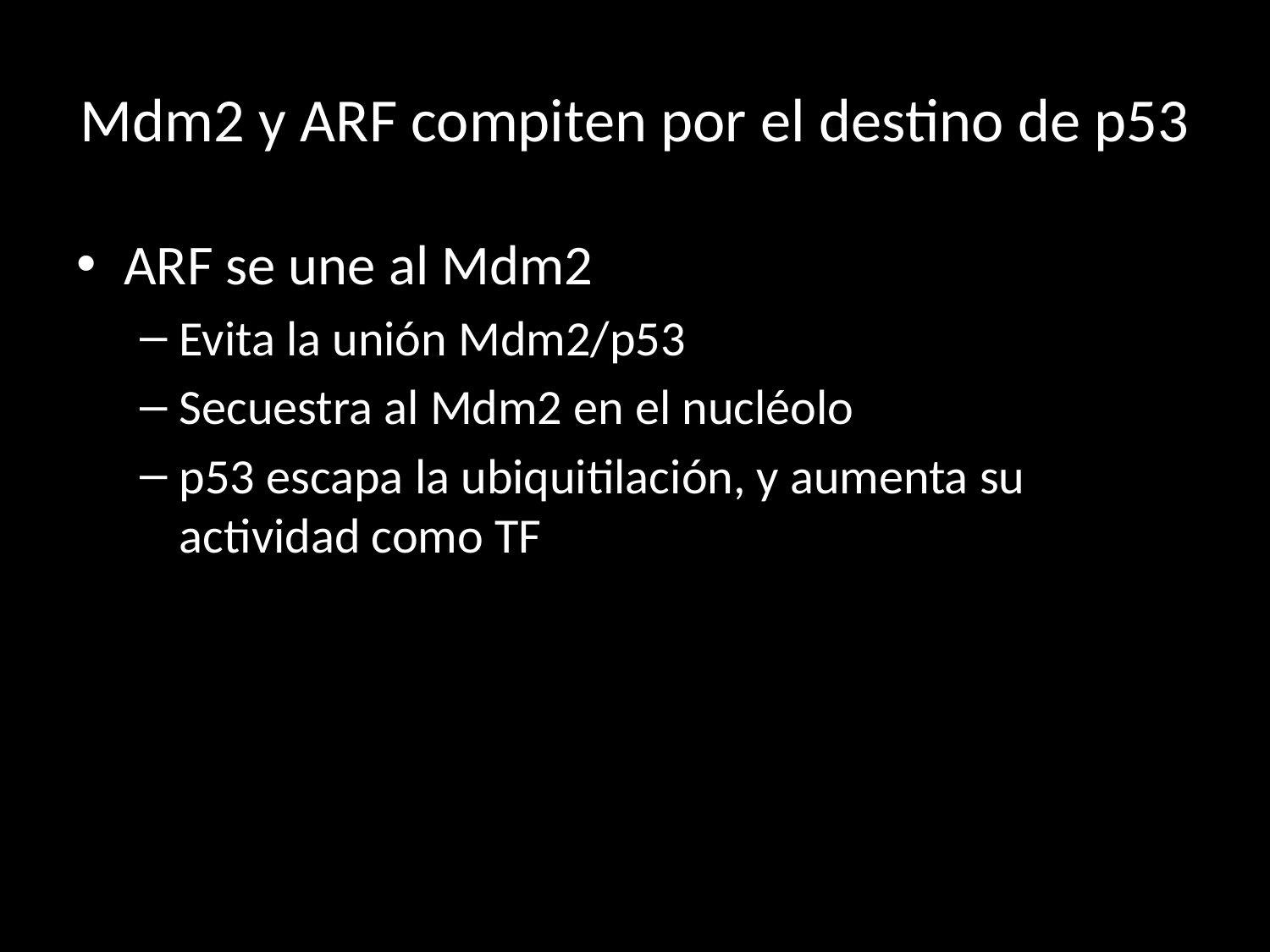

# Mdm2 y ARF compiten por el destino de p53
ARF se une al Mdm2
Evita la unión Mdm2/p53
Secuestra al Mdm2 en el nucléolo
p53 escapa la ubiquitilación, y aumenta su actividad como TF